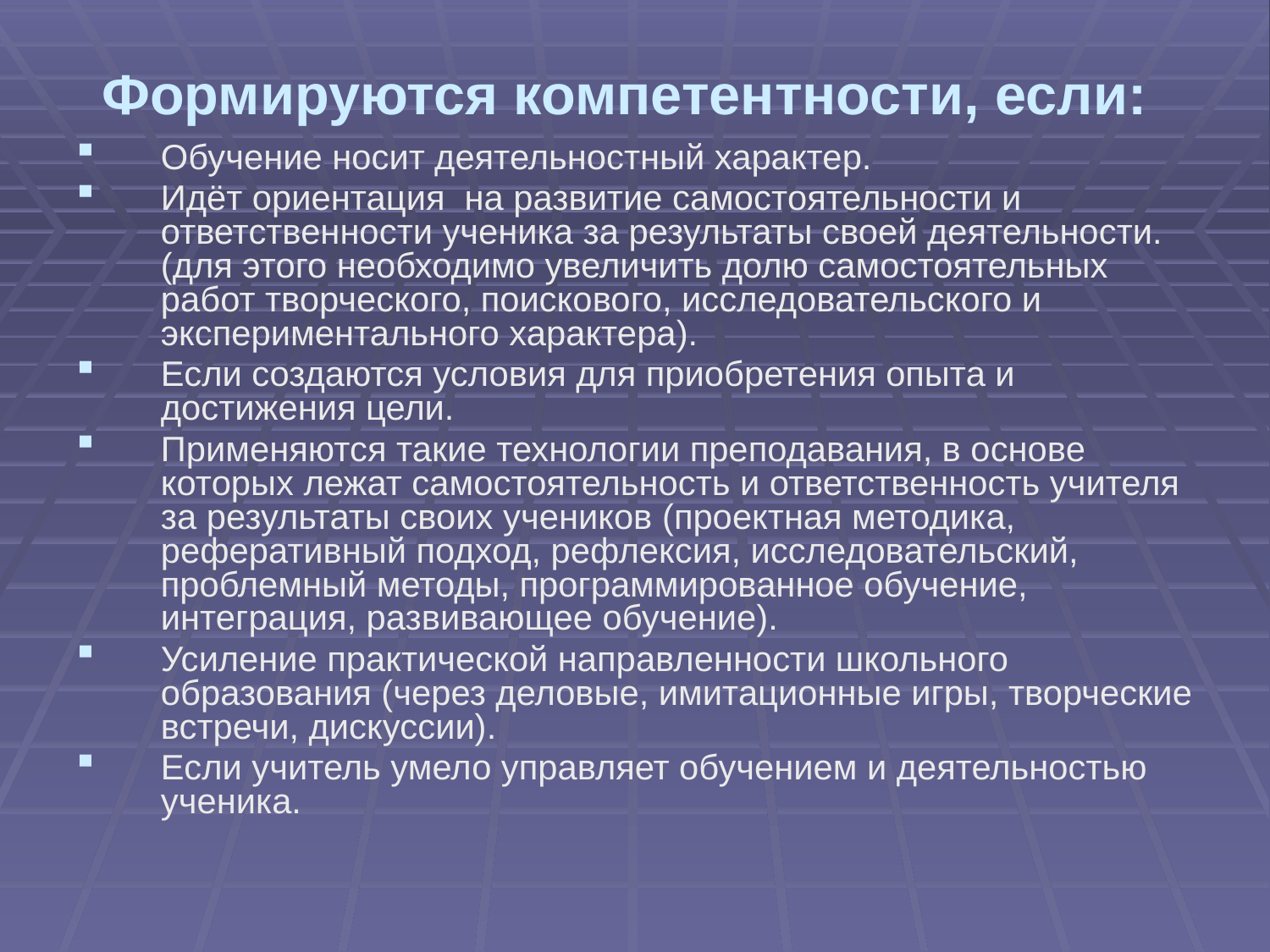

Формируются компетентности, если:
Обучение носит деятельностный характер.
Идёт ориентация  на развитие самостоятельности и ответственности ученика за результаты своей деятельности. (для этого необходимо увеличить долю самостоятельных работ творческого, поискового, исследовательского и экспериментального характера).
Если создаются условия для приобретения опыта и достижения цели.
Применяются такие технологии преподавания, в основе которых лежат самостоятельность и ответственность учителя за результаты своих учеников (проектная методика, реферативный подход, рефлексия, исследовательский, проблемный методы, программированное обучение, интеграция, развивающее обучение).
Усиление практической направленности школьного образования (через деловые, имитационные игры, творческие встречи, дискуссии).
Если учитель умело управляет обучением и деятельностью ученика.